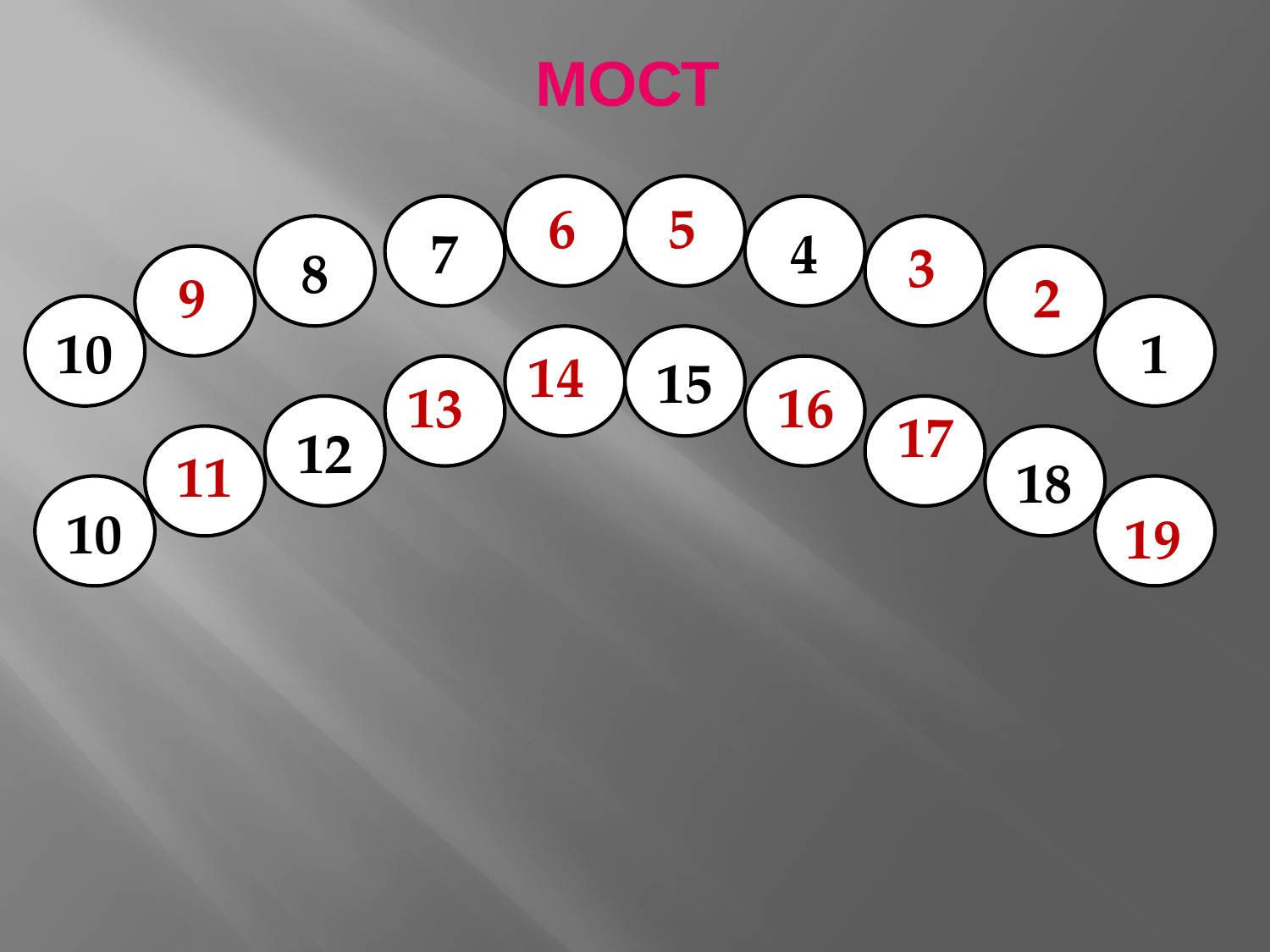

МОСТ

6
5
7
4
8

3

9
2
10
1

15
14

13
16
17
12

18
11
10

19